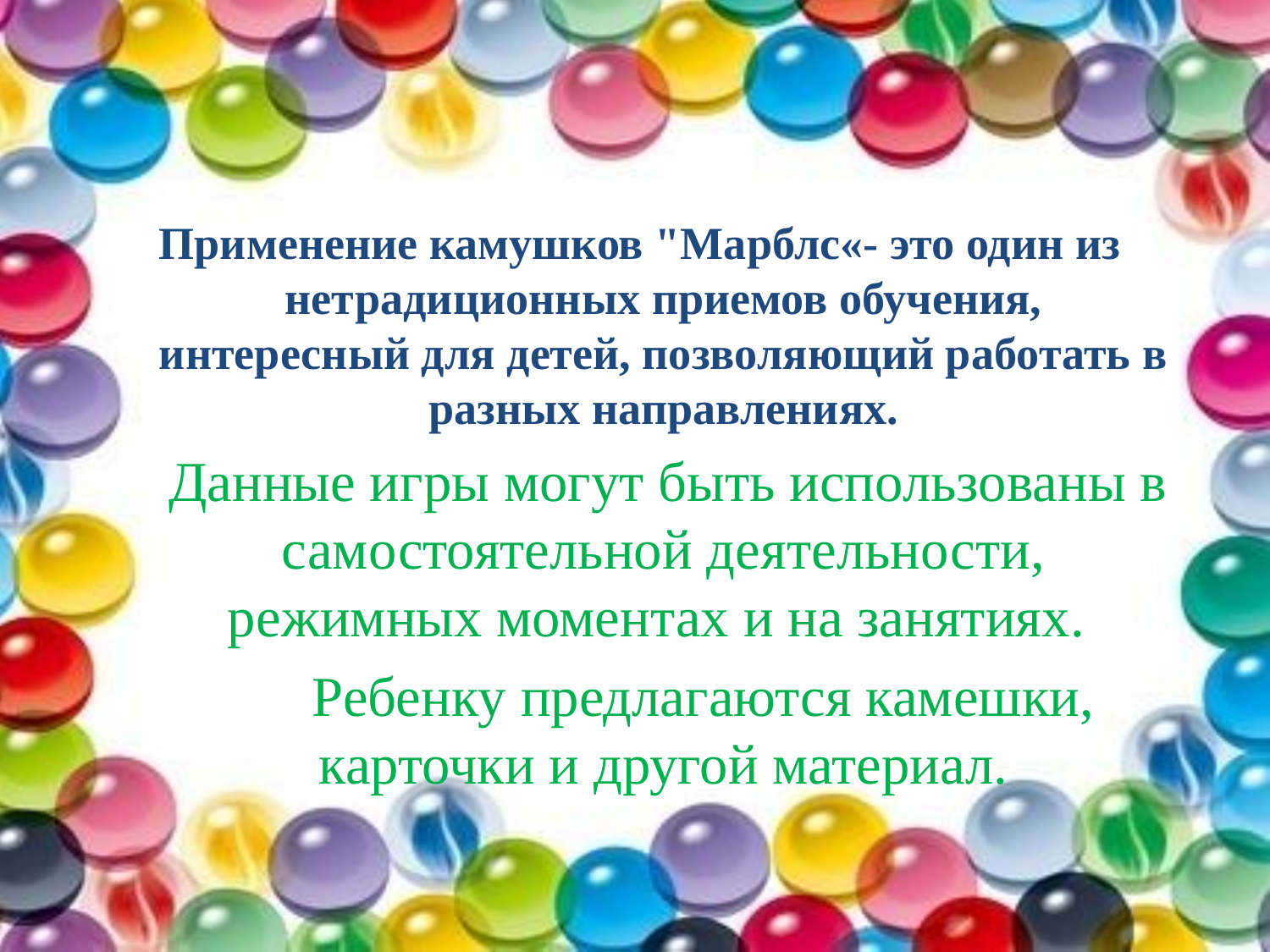

Применение камушков "Марблс«- это один из нетрадиционных приемов обучения, интересный для детей, позволяющий работать в разных направлениях.
    Данные игры могут быть использованы в самостоятельной деятельности, режимных моментах и на занятиях.
         Ребенку предлагаются камешки, карточки и другой материал.